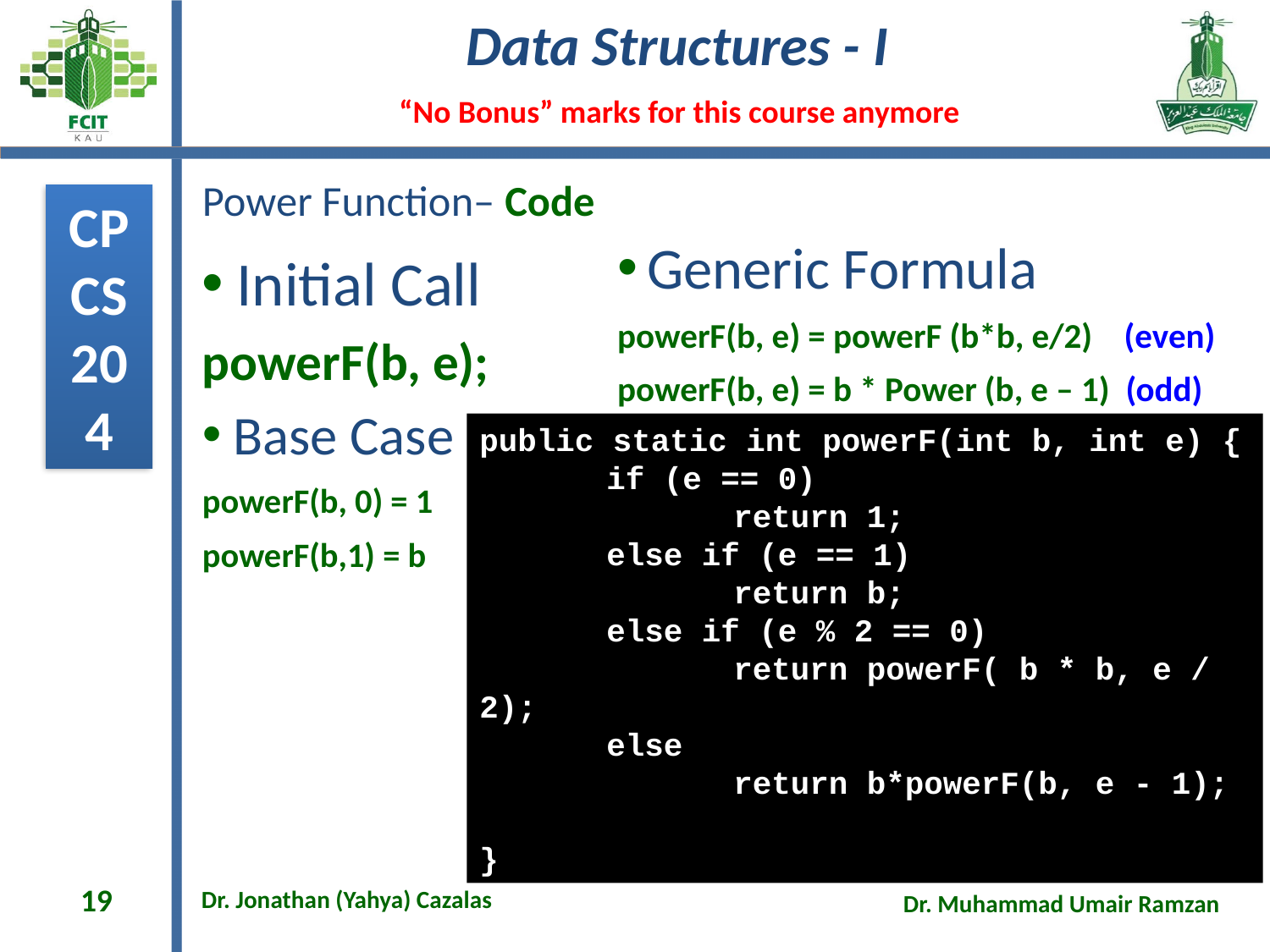

# Power Function– Code
Generic Formula
powerF(b, e) = powerF (b*b, e/2)    (even)
powerF(b, e) = b * Power (b, e – 1)  (odd)

Initial Call
powerF(b, e);
Base Case
powerF(b, 0) = 1
powerF(b,1) = b

public static int powerF(int b, int e) {
	if (e == 0)
		return 1;
	else if (e == 1)
		return b;
	else if (e % 2 == 0)
		return powerF( b * b, e / 2);
	else
		return b*powerF(b, e - 1);
}
19